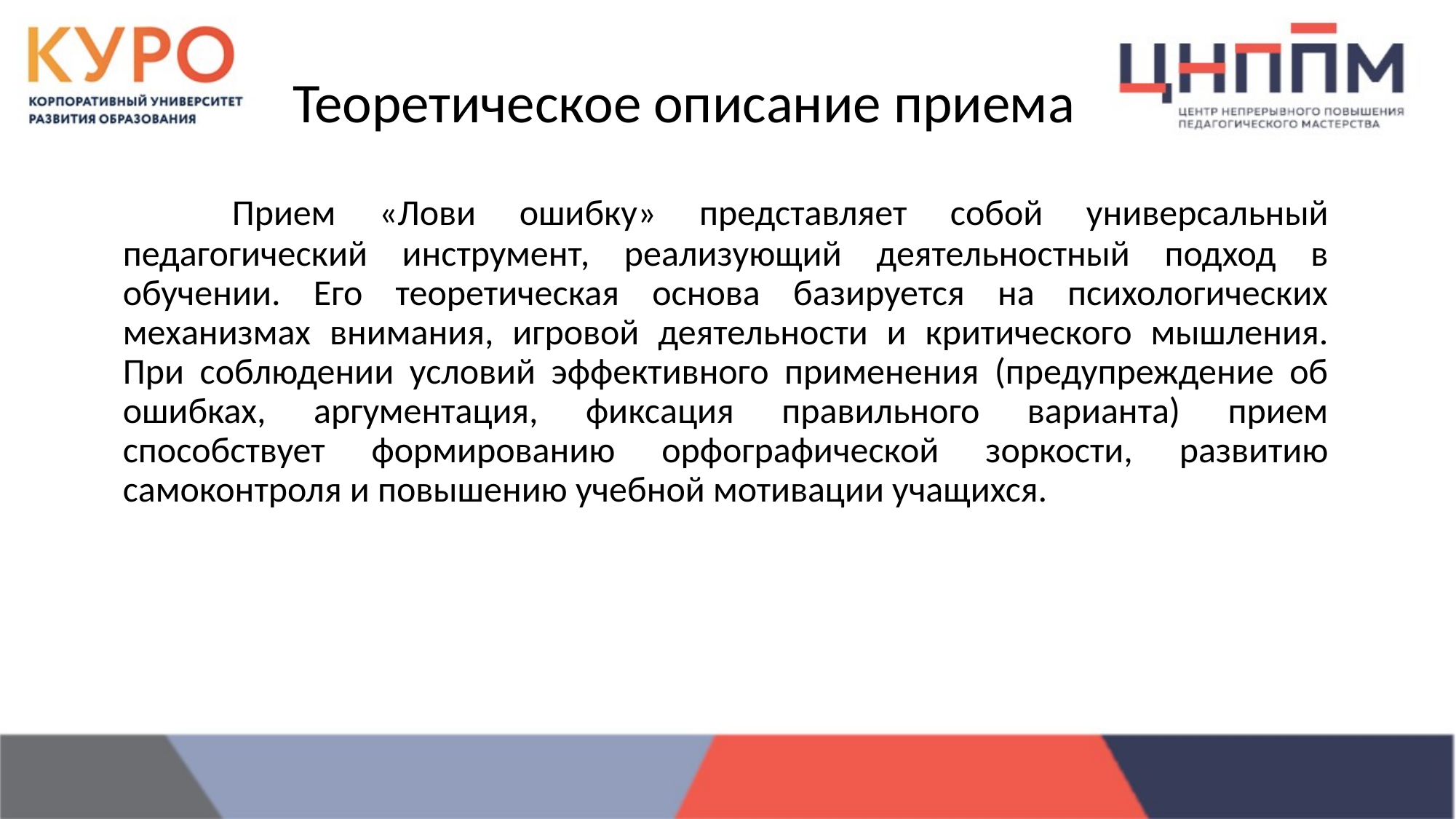

# Теоретическое описание приема
		Прием «Лови ошибку» представляет собой универсальный педагогический инструмент, реализующий деятельностный подход в обучении. Его теоретическая основа базируется на психологических механизмах внимания, игровой деятельности и критического мышления. При соблюдении условий эффективного применения (предупреждение об ошибках, аргументация, фиксация правильного варианта) прием способствует формированию орфографической зоркости, развитию самоконтроля и повышению учебной мотивации учащихся.